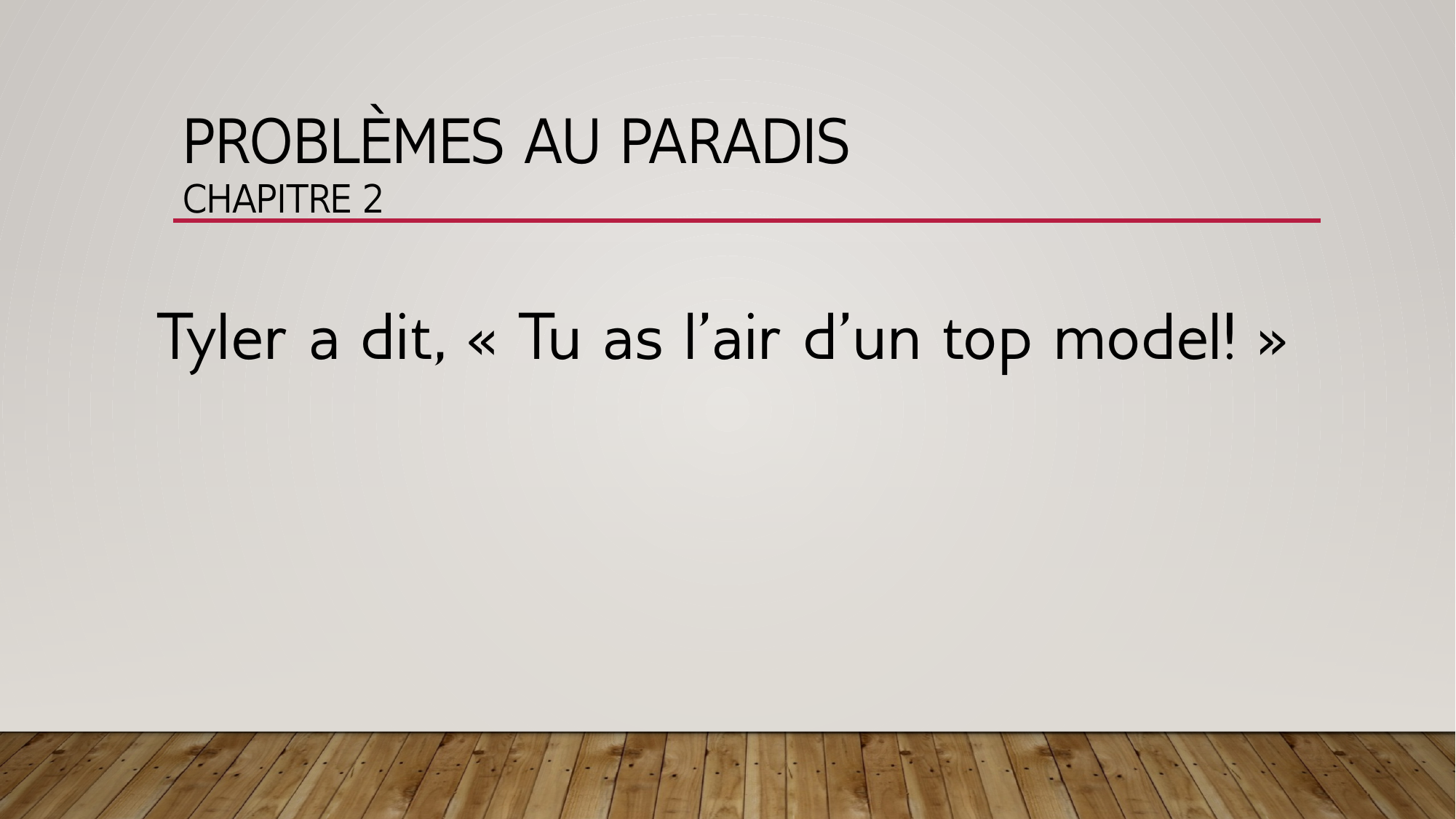

# Problèmes au paradis chapitre 2
Tyler a dit, « Tu as l’air d’un top model! »